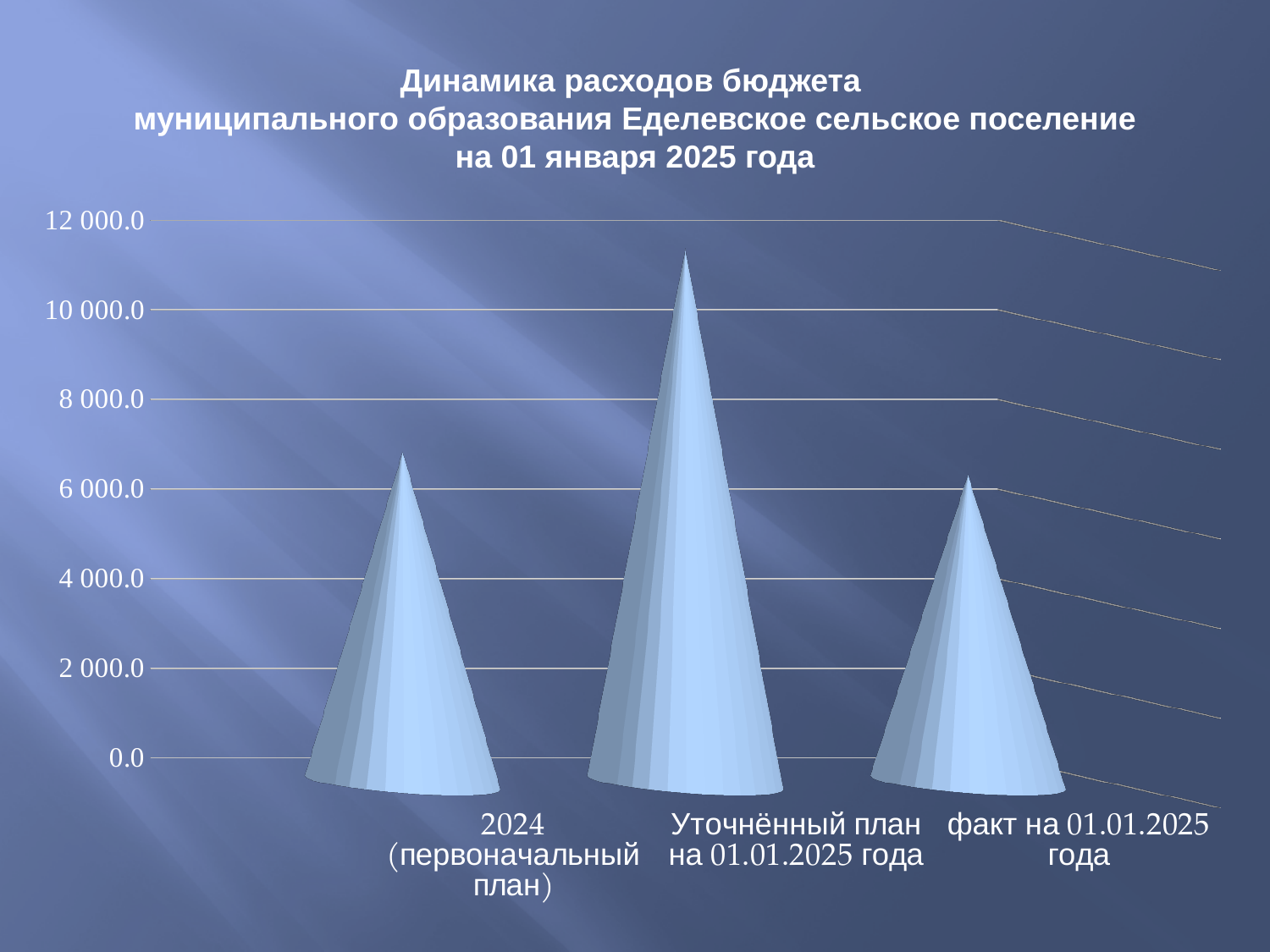

# Динамика расходов бюджета муниципального образования Еделевское сельское поселение на 01 января 2025 года

[unsupported chart]